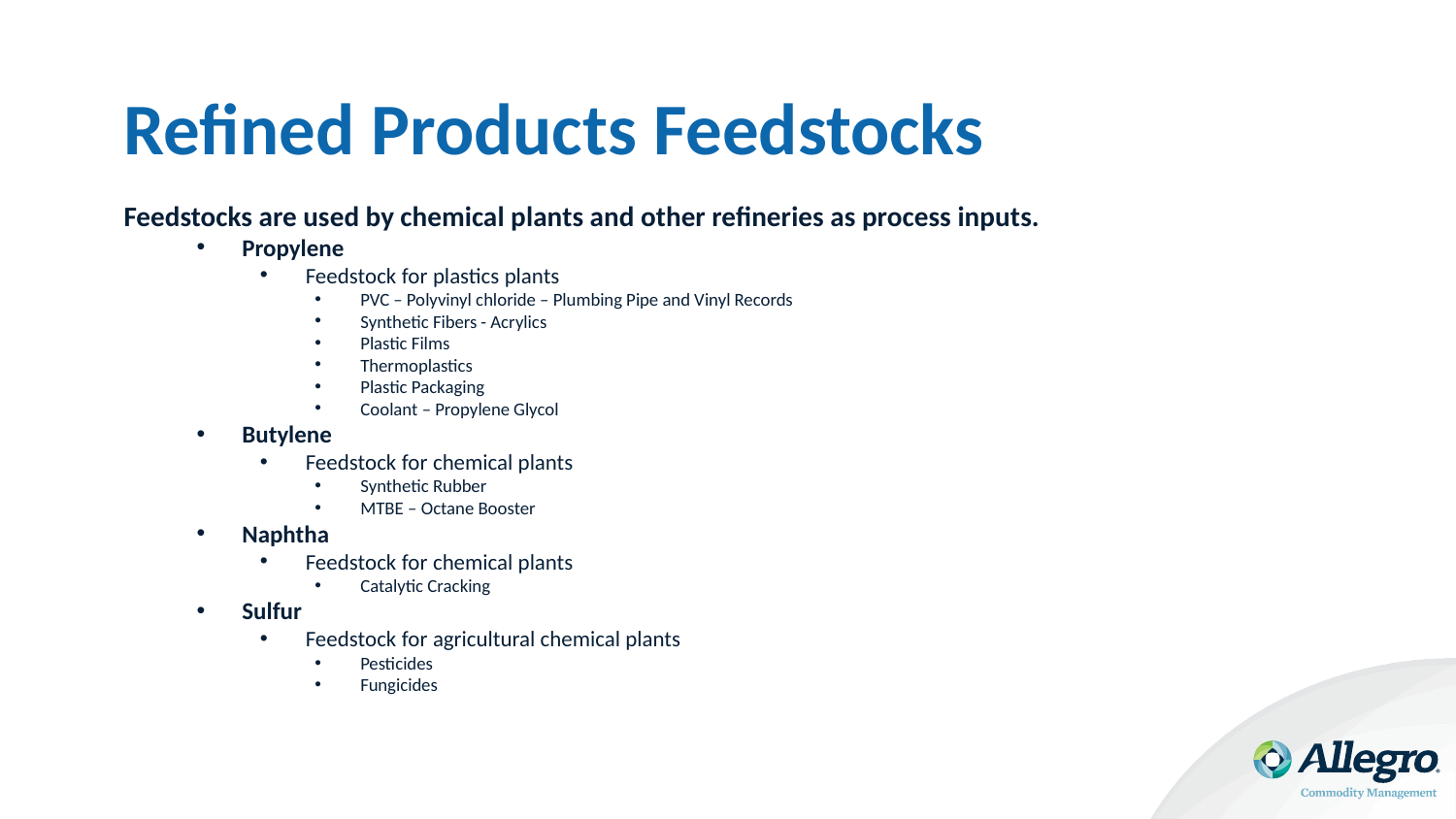

# Refined Products Feedstocks
Feedstocks are used by chemical plants and other refineries as process inputs.
Propylene
Feedstock for plastics plants
PVC – Polyvinyl chloride – Plumbing Pipe and Vinyl Records
Synthetic Fibers - Acrylics
Plastic Films
Thermoplastics
Plastic Packaging
Coolant – Propylene Glycol
Butylene
Feedstock for chemical plants
Synthetic Rubber
MTBE – Octane Booster
Naphtha
Feedstock for chemical plants
Catalytic Cracking
Sulfur
Feedstock for agricultural chemical plants
Pesticides
Fungicides